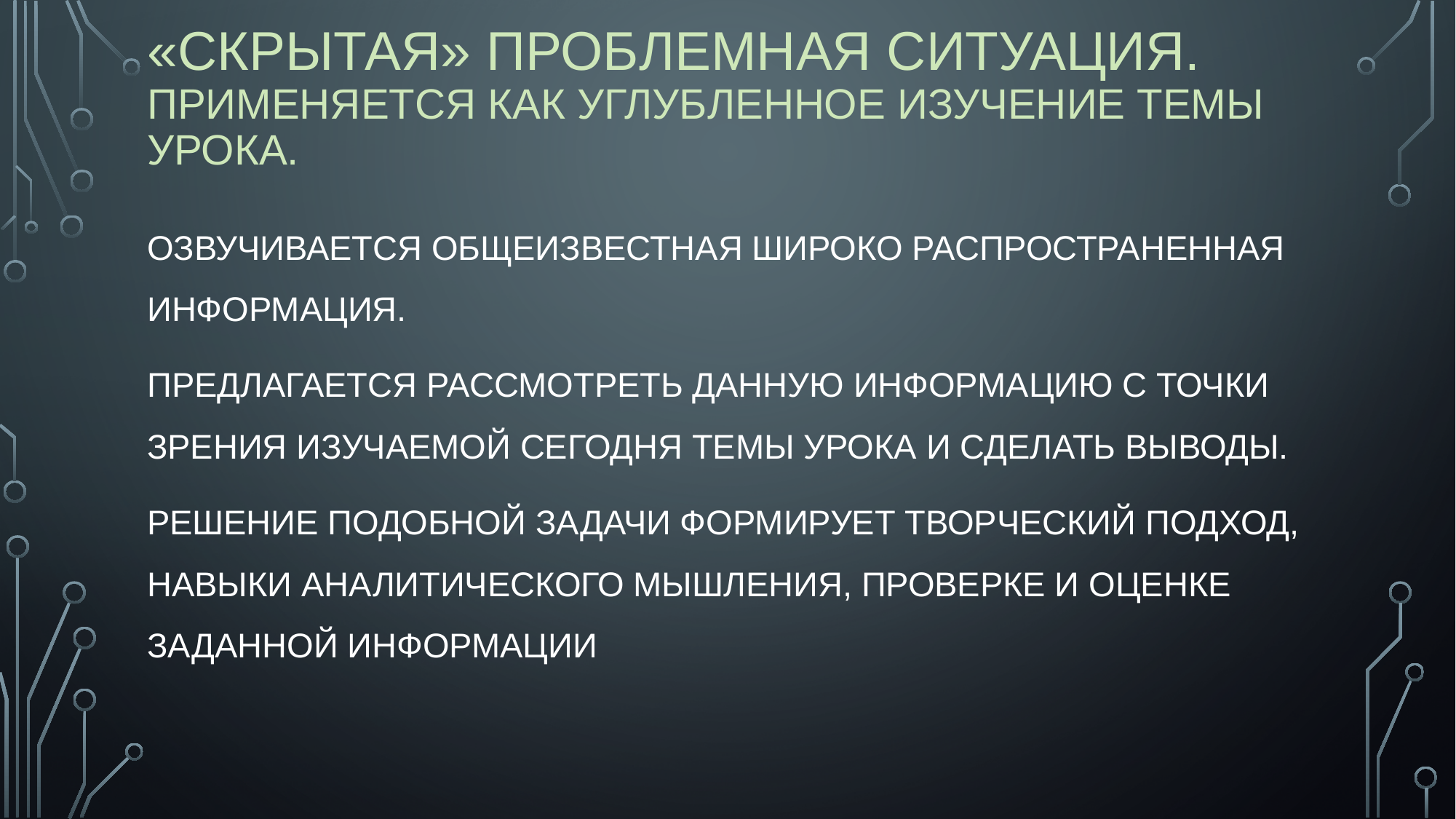

# «Скрытая» проблемная ситуация. Применяется как углубленное изучение темы урока.
Озвучивается общеизвестная широко распространенная информация.
Предлагается рассмотреть данную информацию с точки зрения изучаемой сегодня темы урока и сделать выводы.
Решение подобной задачи формирует творческий подход, навыки аналитического мышления, проверке и оценке заданной информации